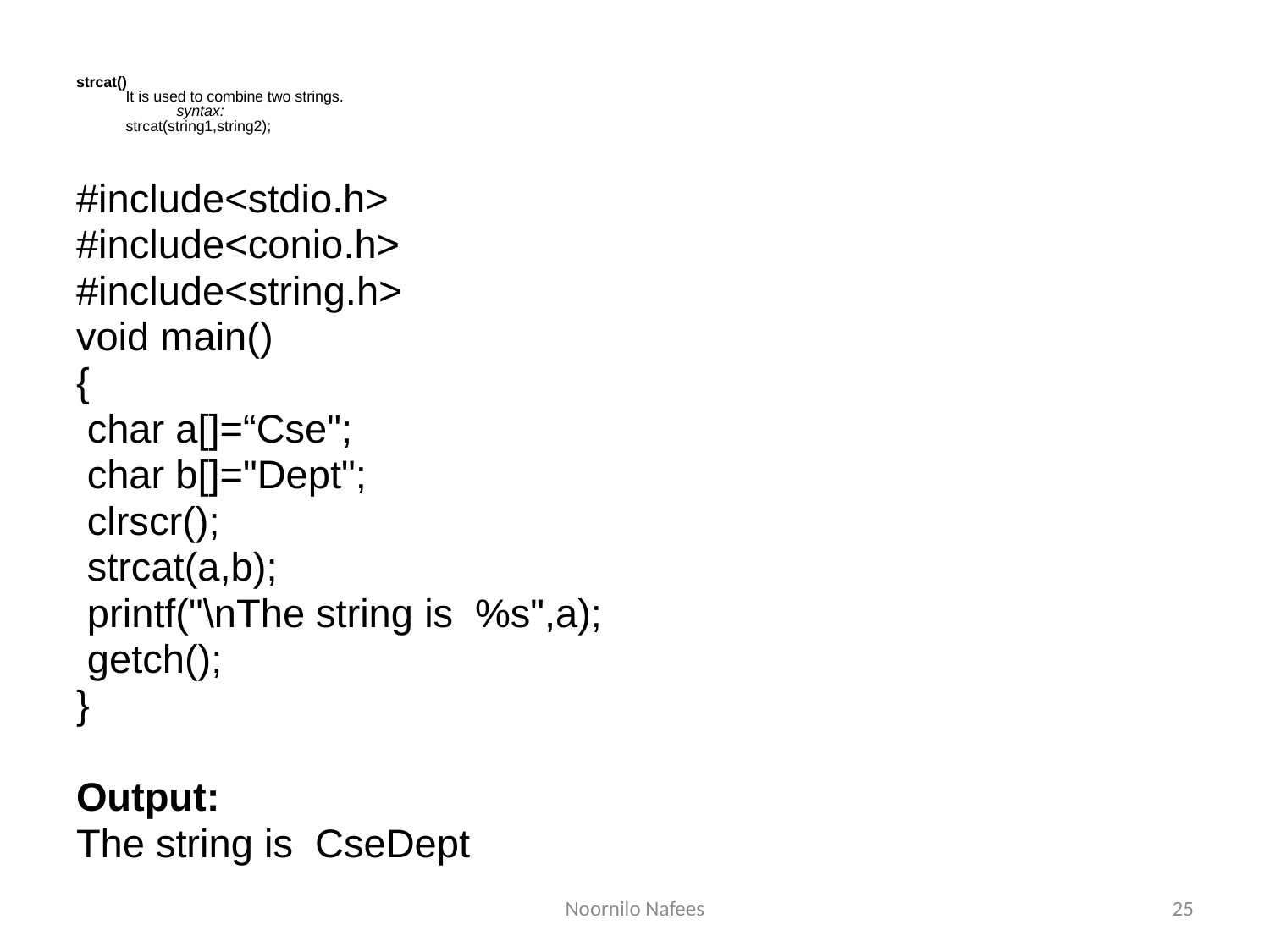

# strcat() It is used to combine two strings. syntax: strcat(string1,string2);
#include<stdio.h>
#include<conio.h>
#include<string.h>
void main()
{
 char a[]=“Cse";
 char b[]="Dept";
 clrscr();
 strcat(a,b);
 printf("\nThe string is  %s",a);
 getch();
}

Output:
The string is  CseDept
Noornilo Nafees
25